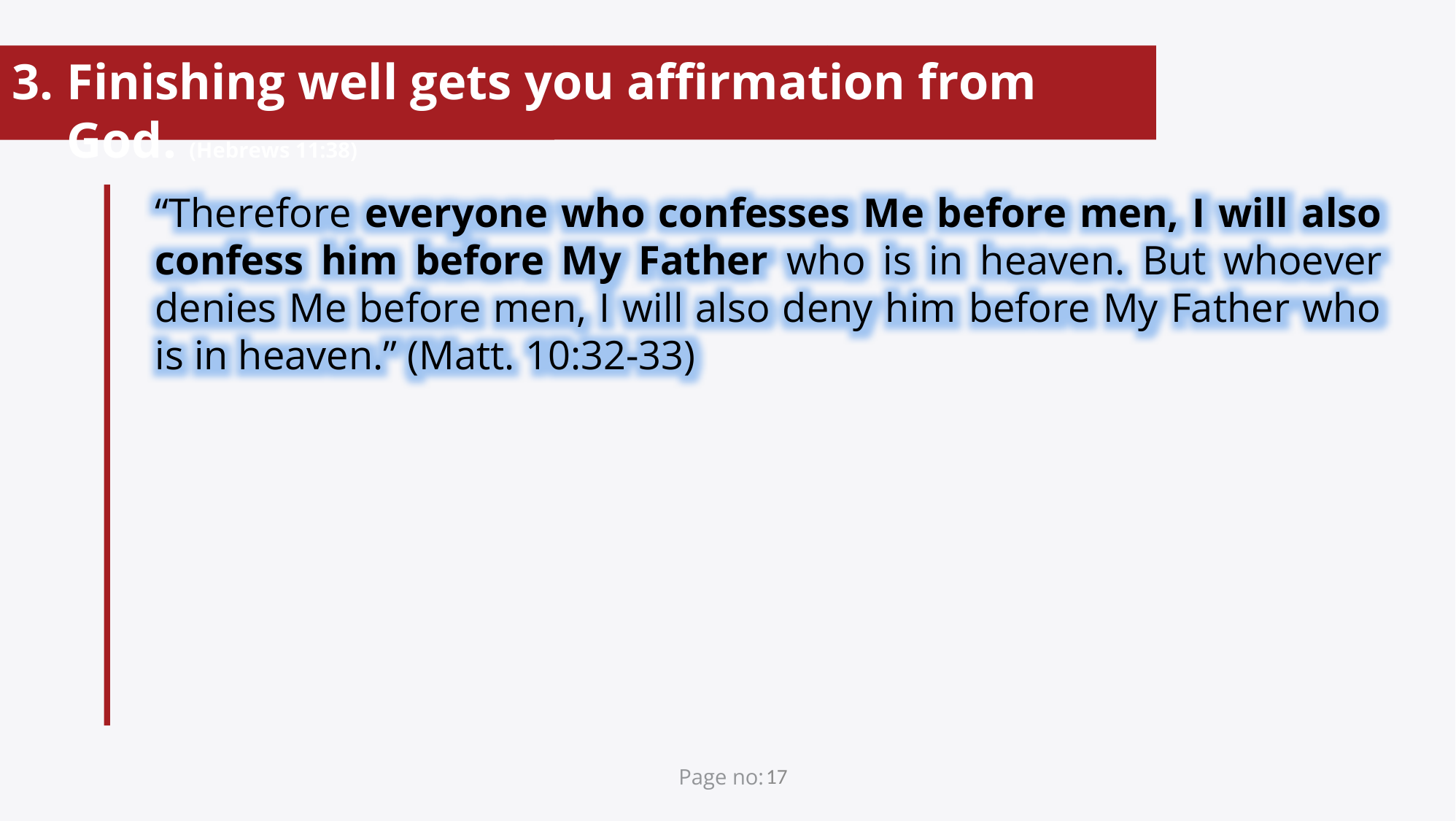

Finishing well gets you affirmation from God. (Hebrews 11:38)

“Therefore everyone who confesses Me before men, I will also confess him before My Father who is in heaven. But whoever denies Me before men, I will also deny him before My Father who is in heaven.” (Matt. 10:32-33)